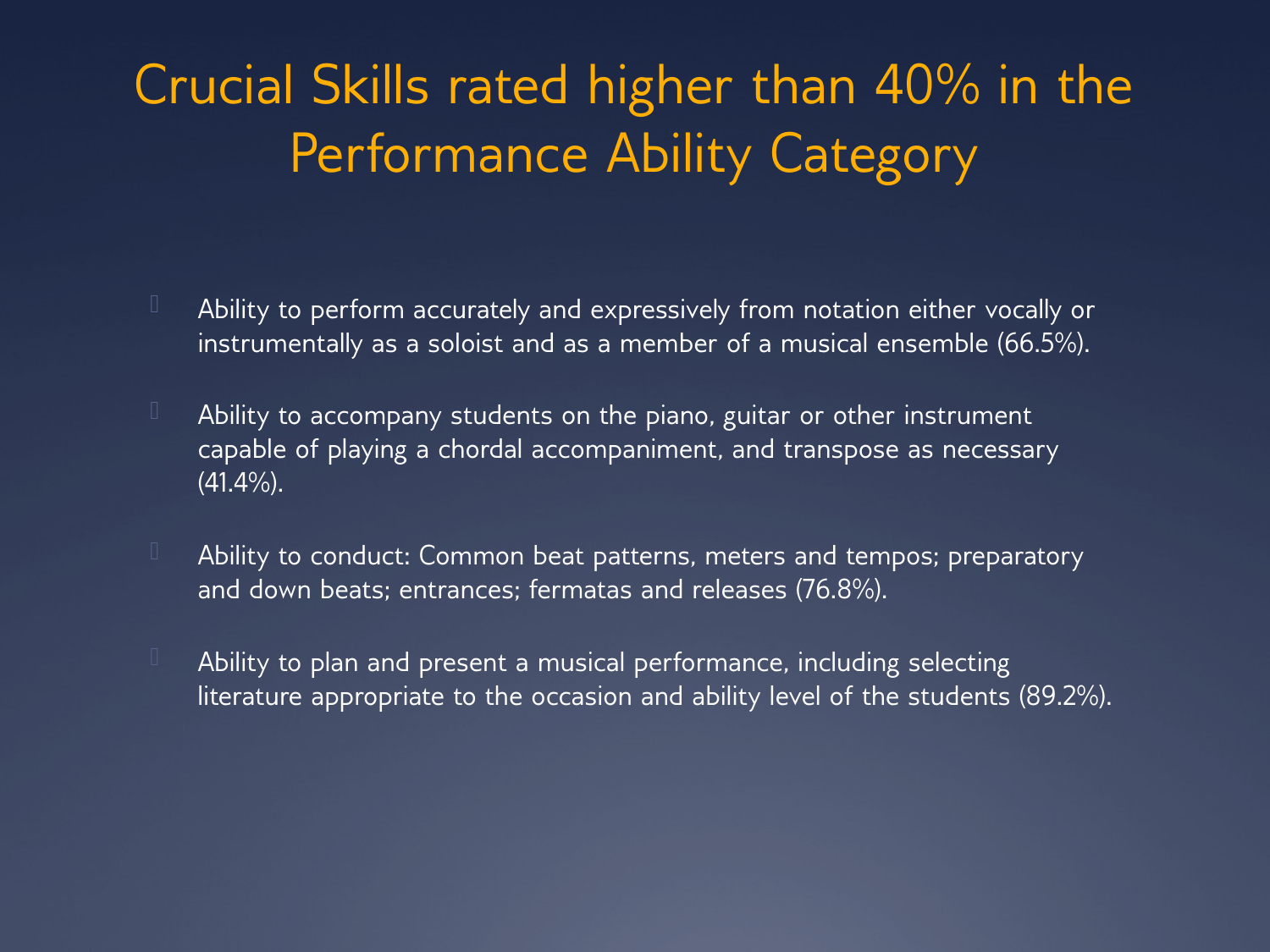

# Crucial Skills rated higher than 40% in the Performance Ability Category
Ability to perform accurately and expressively from notation either vocally or instrumentally as a soloist and as a member of a musical ensemble (66.5%).
Ability to accompany students on the piano, guitar or other instrument capable of playing a chordal accompaniment, and transpose as necessary (41.4%).
Ability to conduct: Common beat patterns, meters and tempos; preparatory and down beats; entrances; fermatas and releases (76.8%).
Ability to plan and present a musical performance, including selecting literature appropriate to the occasion and ability level of the students (89.2%).